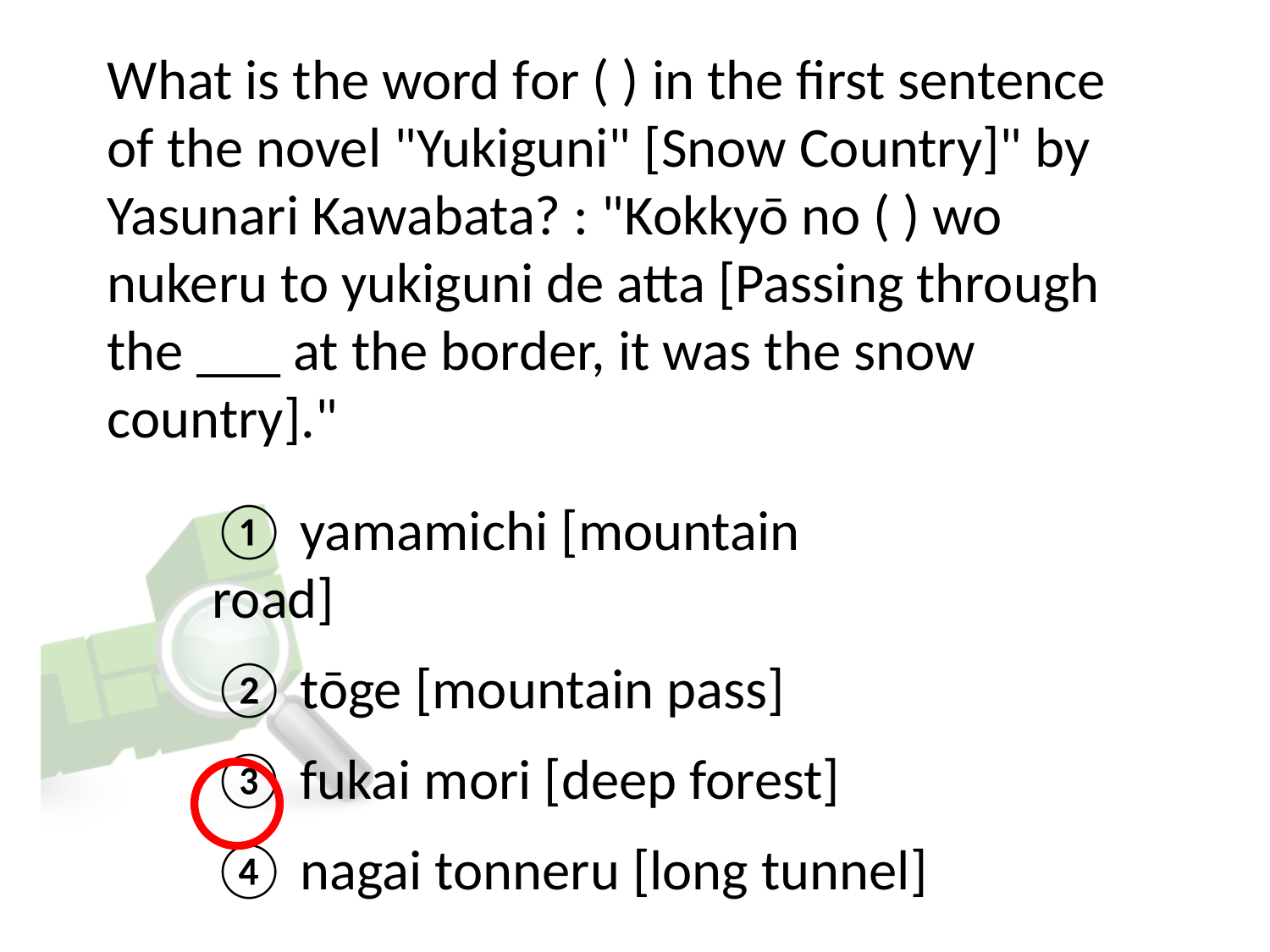

# What is the word for ( ) in the first sentence of the novel "Yukiguni" [Snow Country]" by Yasunari Kawabata? : "Kokkyō no ( ) wo nukeru to yukiguni de atta [Passing through the ___ at the border, it was the snow country]."
① yamamichi [mountain road]
② tōge [mountain pass]
③ fukai mori [deep forest]
④ nagai tonneru [long tunnel]